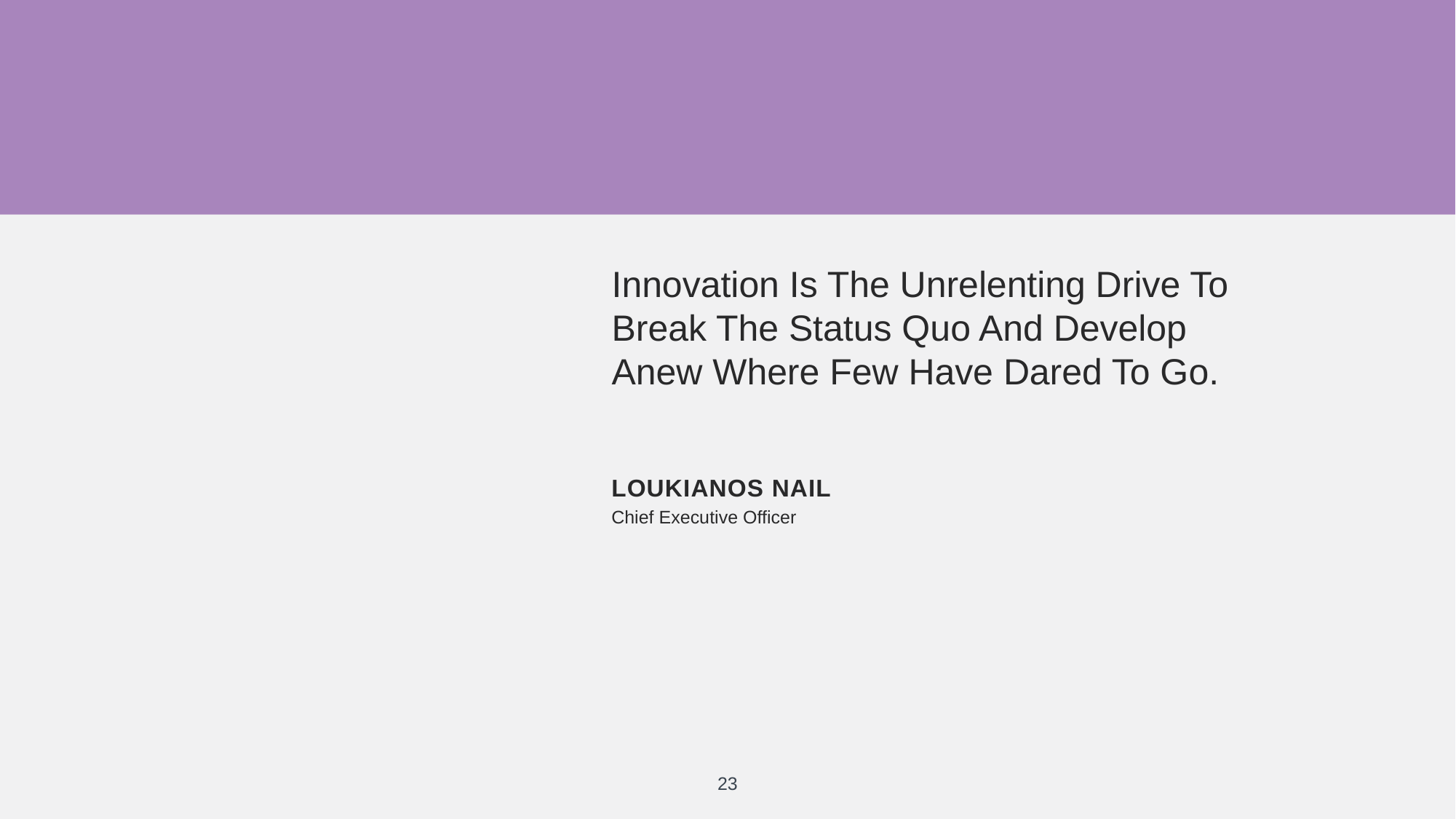

Innovation Is The Unrelenting Drive To Break The Status Quo And Develop Anew Where Few Have Dared To Go.
LOUKIANOS NAIL
Chief Executive Officer